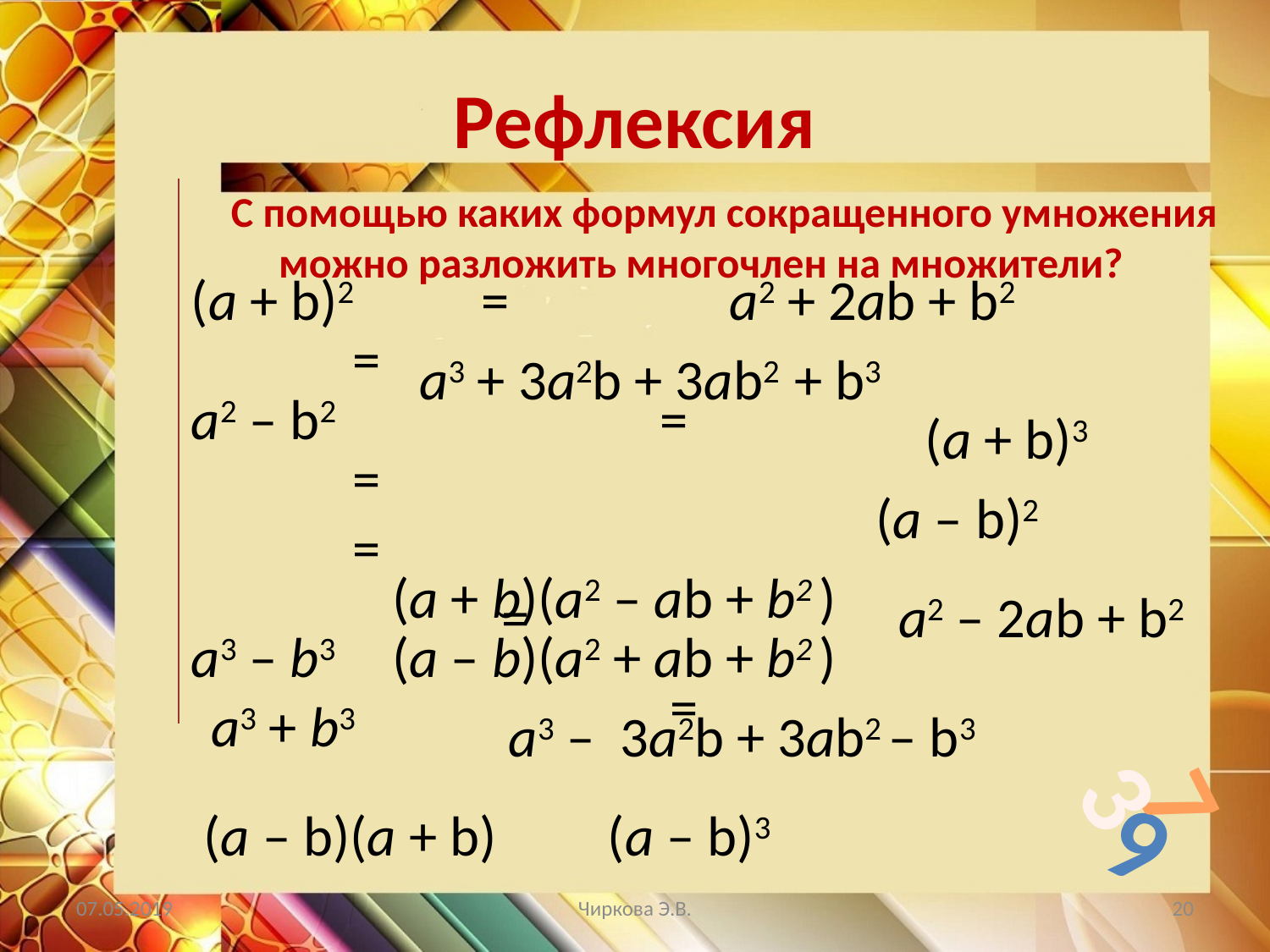

# Рефлексия
С помощью каких формул сокращенного умножения можно разложить многочлен на множители?
(а + b)2
 =
 a2 + 2ab + b2
 =
a3 + 3a2b + 3ab2  + b3
а2 – b2
 =
(a + b)3
 =
(а – b)2
 =
 (а + b)(a2 – ab + b2 )
 =
 а2 – 2аb + b2
а3 – b3
 (а – b)(a2 + ab + b2 )
 =
а3 + b3
a3 –  3a2b + 3ab2 – b3
3
7
9
 (а – b)(а + b)
(a – b)3
07.05.2019
Чиркова Э.В.
20